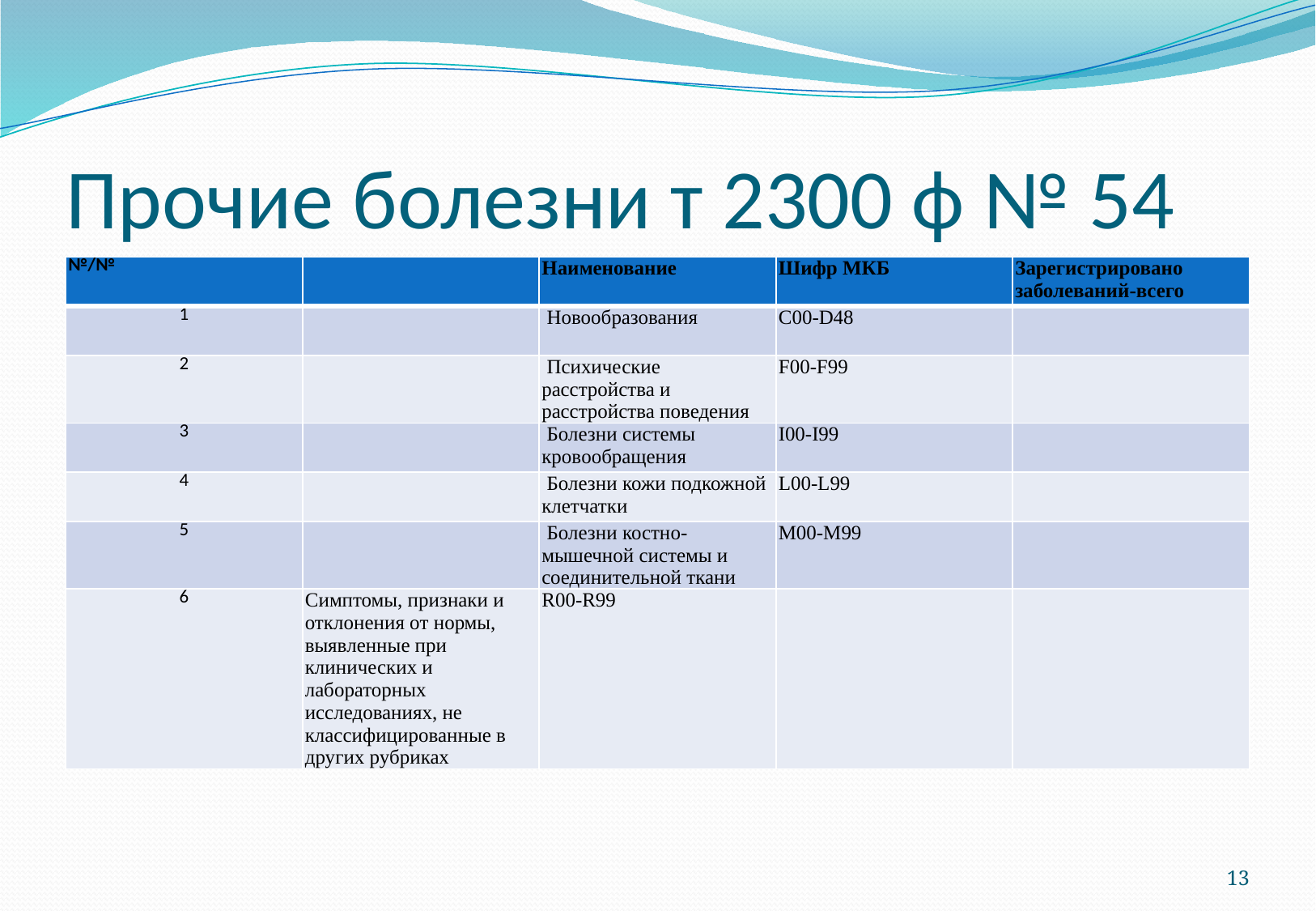

# Прочие болезни т 2300 ф № 54
| №/№ |  | Наименование | Шифр МКБ | Зарегистрировано заболеваний-всего |
| --- | --- | --- | --- | --- |
| 1 |  | Новообразования | С00-D48 |  |
| 2 |  | Психические расстройства и расстройства поведения | F00-F99 |  |
| 3 |  | Болезни системы кровообращения | I00-I99 |  |
| 4 |  | Болезни кожи подкожной клетчатки | L00-L99 |  |
| 5 |  | Болезни костно-мышечной системы и соединительной ткани | M00-M99 |  |
| 6 | Симптомы, признаки и отклонения от нормы, выявленные при клинических и лабораторных исследованиях, не классифицированные в других рубриках | R00-R99 |  |  |
13